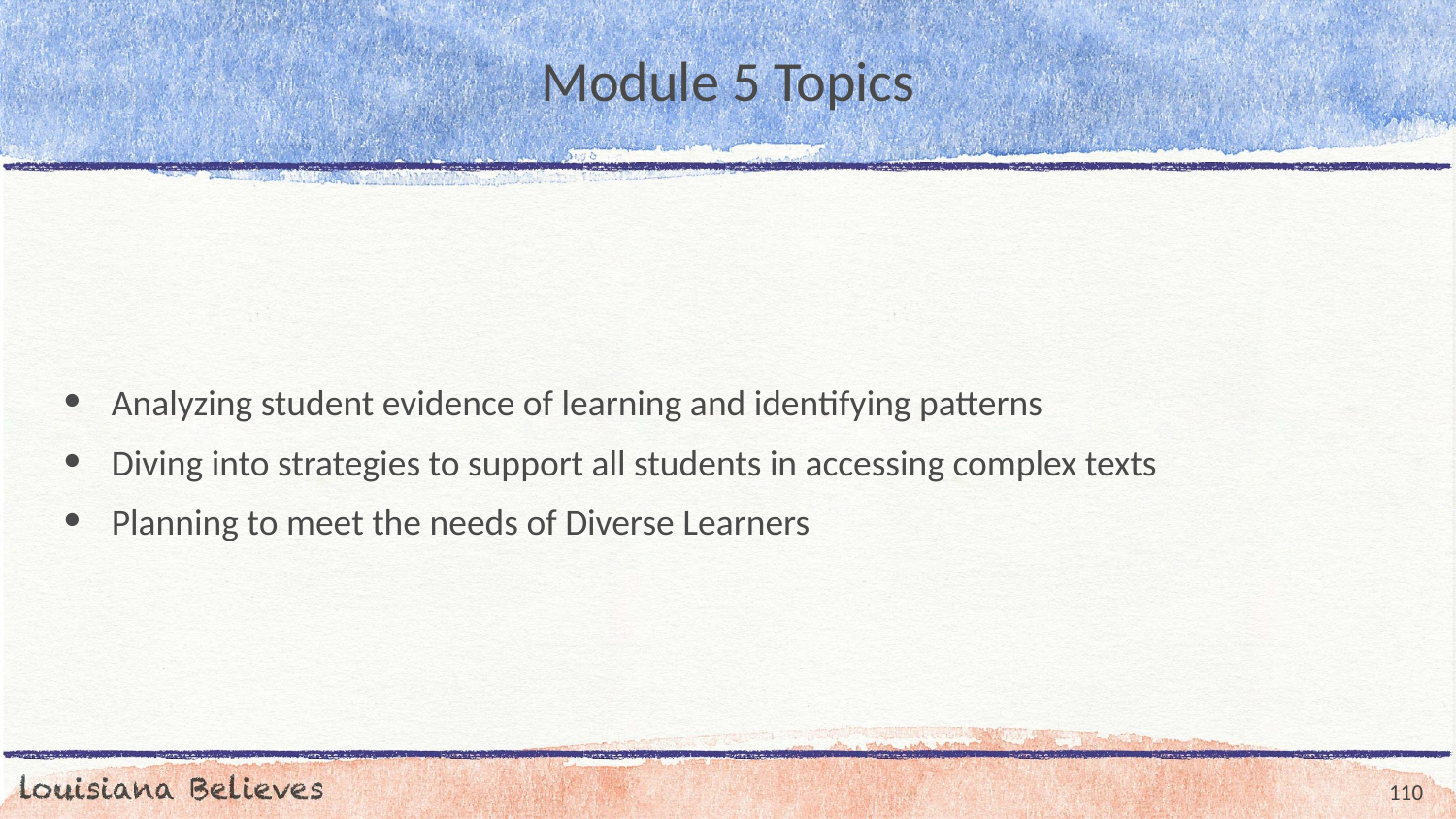

# Module 5 Topics
Analyzing student evidence of learning and identifying patterns
Diving into strategies to support all students in accessing complex texts
Planning to meet the needs of Diverse Learners